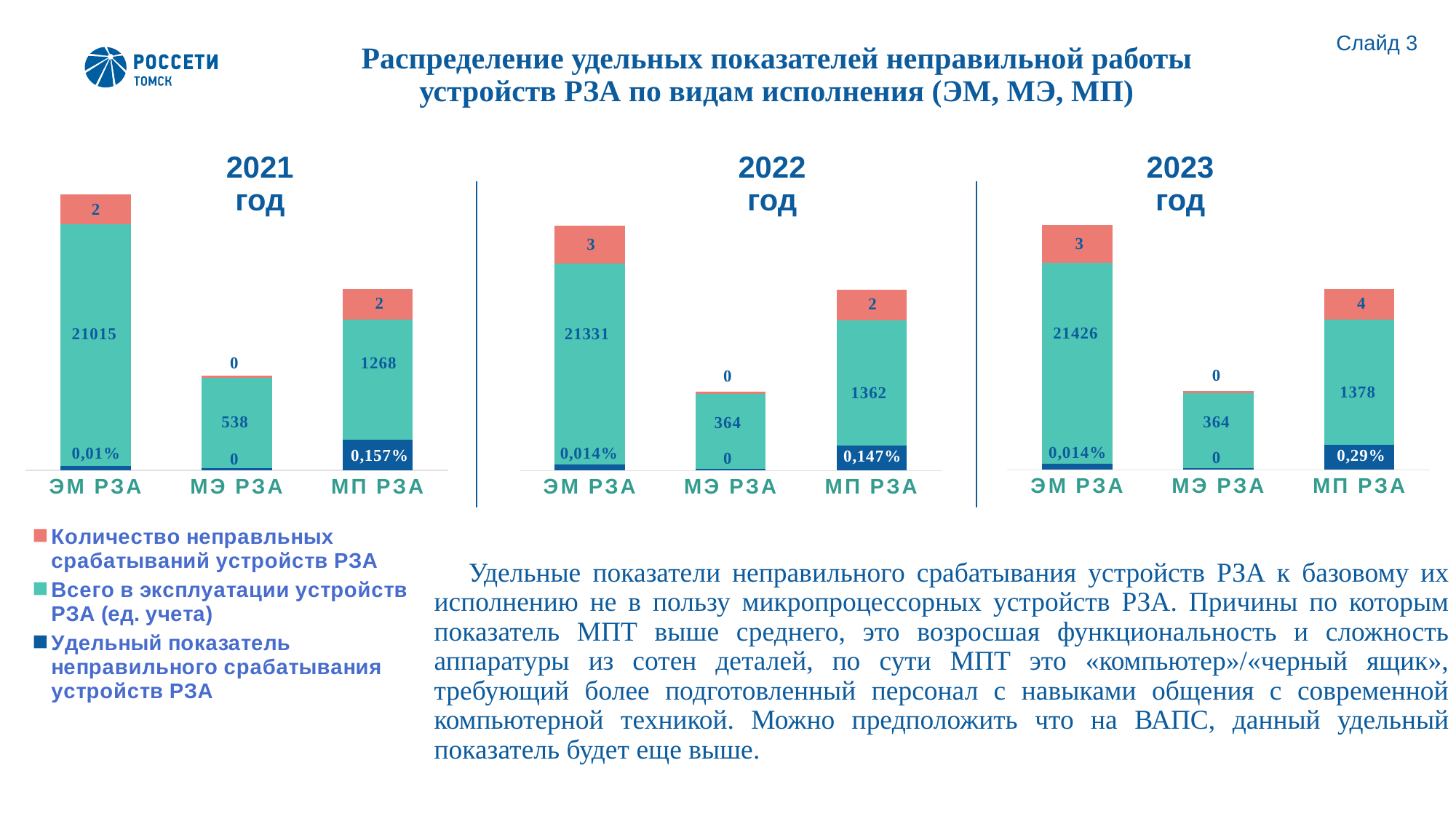

Слайд 3
Распределение удельных показателей неправильной работы
устройств РЗА по видам исполнения (ЭМ, МЭ, МП)
2021 год
2022 год
2023 год

### Chart

| Category | Удельный показатель неправильного срабатывания устройств РЗА | Всего в эксплуатации устройств РЗА (ед. учета) | Количество неправльных срабатываний устройств РЗА |
|---|---|---|---|
| ЭМ РЗА | 0.15 | 8.0 | 1.0 |
| МЭ РЗА | 0.07 | 3.0 | 0.07 |
| МП РЗА | 1.0 | 4.0 | 1.0 |

### Chart

| Category | Удельный показатель неправильного срабатывания устройств РЗА | Всего в эксплуатации устройств РЗА (ед. учета) | Количество неправльных срабатываний устройств РЗА |
|---|---|---|---|
| ЭМ РЗА | 0.25 | 8.0 | 1.5 |
| МЭ РЗА | 0.07 | 3.0 | 0.07 |
| МП РЗА | 1.0 | 5.0 | 1.2 |

### Chart

| Category | Удельный показатель неправильного срабатывания устройств РЗА | Всего в эксплуатации устройств РЗА (ед. учета) | Количество неправльных срабатываний устройств РЗА |
|---|---|---|---|
| ЭМ РЗА | 0.25 | 8.0 | 1.5 |
| МЭ РЗА | 0.07 | 3.0 | 0.07 |
| МП РЗА | 1.0 | 5.0 | 1.2 |
Удельные показатели неправильного срабатывания устройств РЗА к базовому их исполнению не в пользу микропроцессорных устройств РЗА. Причины по которым показатель МПТ выше среднего, это возросшая функциональность и сложность аппаратуры из сотен деталей, по сути МПТ это «компьютер»/«черный ящик», требующий более подготовленный персонал с навыками общения с современной компьютерной техникой. Можно предположить что на ВАПС, данный удельный показатель будет еще выше.